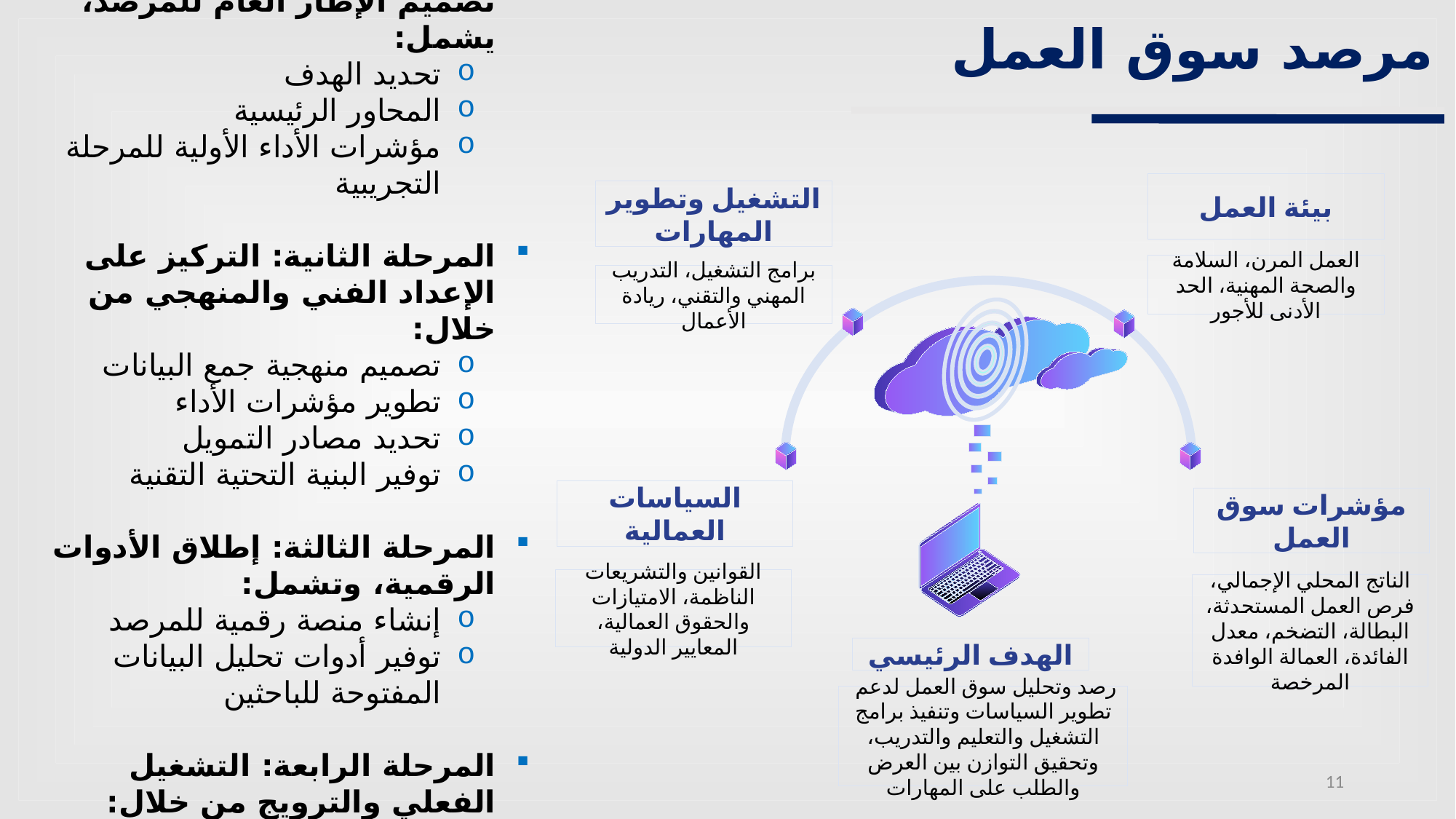

مرصد سوق العمل
مراحل تطوير مرصد سوق العمل:
المرحلة الأولى: استكمال تصميم الإطار العام للمرصد، يشمل:
تحديد الهدف
المحاور الرئيسية
مؤشرات الأداء الأولية للمرحلة التجريبية

المرحلة الثانية: التركيز على الإعداد الفني والمنهجي من خلال:
تصميم منهجية جمع البيانات
تطوير مؤشرات الأداء
تحديد مصادر التمويل
توفير البنية التحتية التقنية

المرحلة الثالثة: إطلاق الأدوات الرقمية، وتشمل:
إنشاء منصة رقمية للمرصد
توفير أدوات تحليل البيانات المفتوحة للباحثين

المرحلة الرابعة: التشغيل الفعلي والترويج من خلال:
إطلاق المرصد رسميًا
تنفيذ حملات توعية

بيئة العمل
العمل المرن، السلامة والصحة المهنية، الحد الأدنى للأجور
التشغيل وتطوير المهارات
برامج التشغيل، التدريب المهني والتقني، ريادة الأعمال

السياسات العمالية
القوانين والتشريعات الناظمة، الامتيازات والحقوق العمالية، المعايير الدولية
مؤشرات سوق العمل
الناتج المحلي الإجمالي، فرص العمل المستحدثة، البطالة، التضخم، معدل الفائدة، العمالة الوافدة المرخصة

الهدف الرئيسي
 رصد وتحليل سوق العمل لدعم تطوير السياسات وتنفيذ برامج التشغيل والتعليم والتدريب، وتحقيق التوازن بين العرض والطلب على المهارات

11